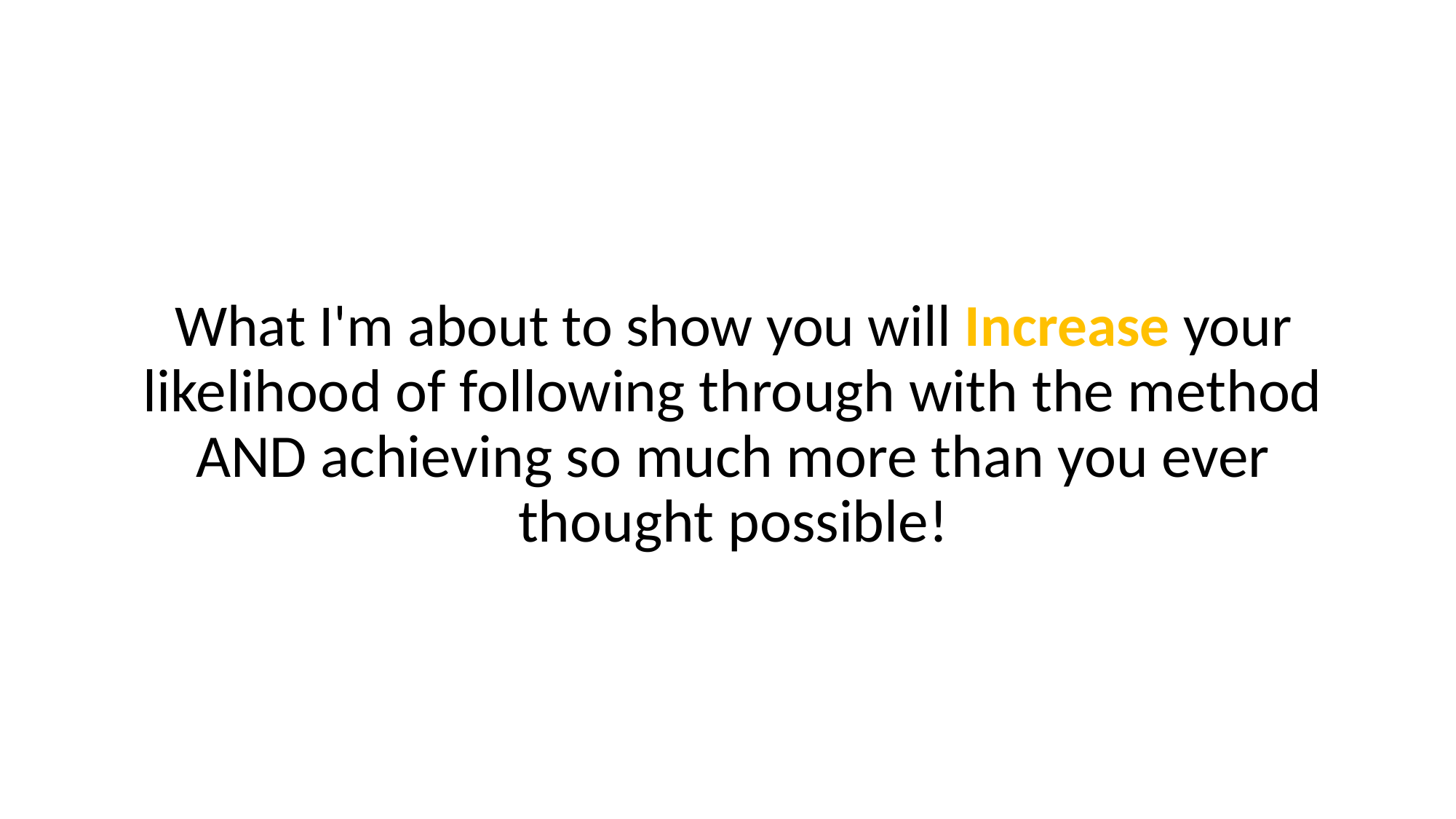

What I'm about to show you will Increase your likelihood of following through with the method AND achieving so much more than you ever thought possible!